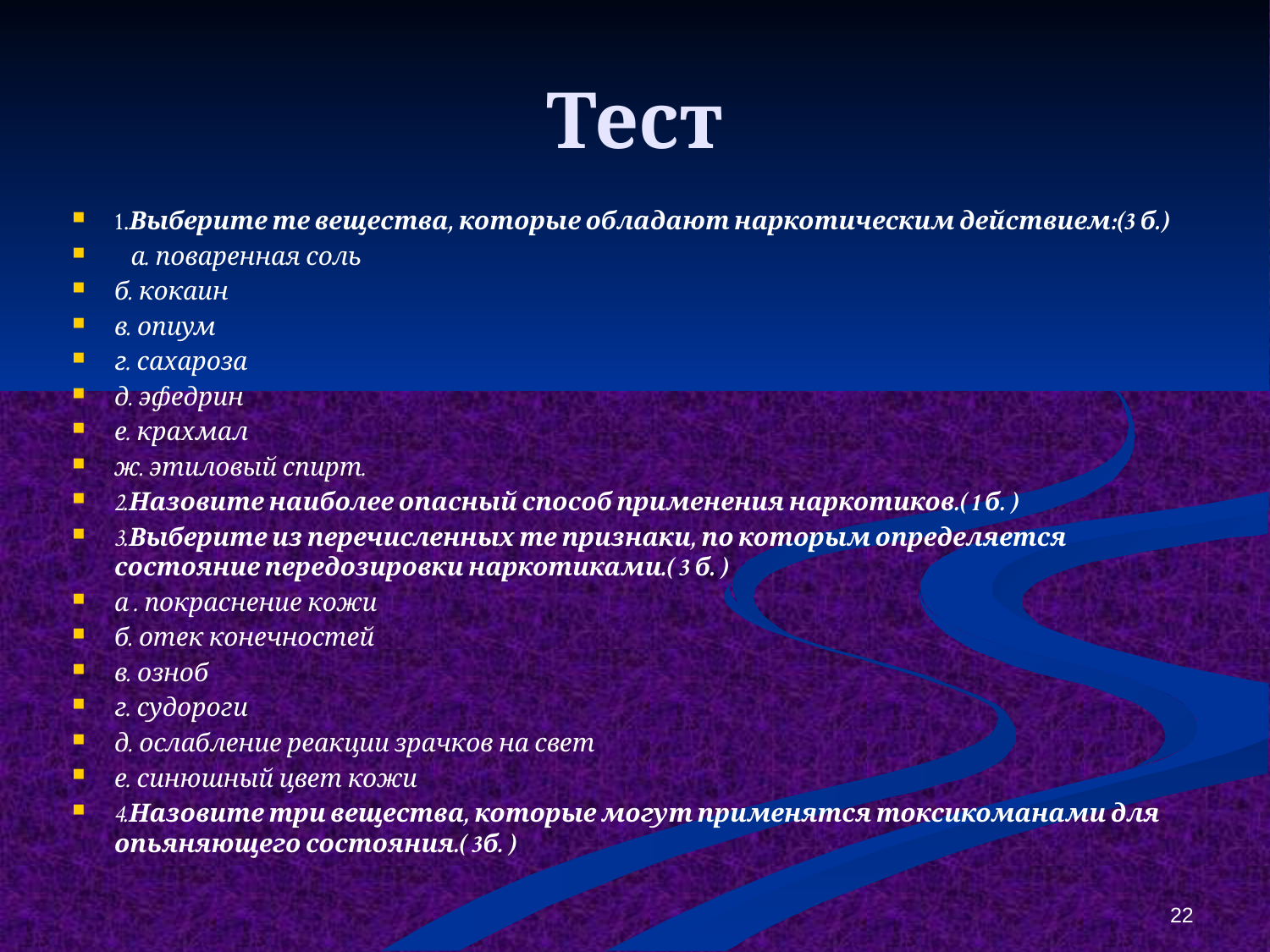

# Тест
1.Выберите те вещества, которые обладают наркотическим действием:(3 б.)
   а. поваренная соль
б. кокаин
в. опиум
г. сахароза
д. эфедрин
е. крахмал
ж. этиловый спирт.
2.Назовите наиболее опасный способ применения наркотиков.( 1 б. )
3.Выберите из перечисленных те признаки, по которым определяется состояние передозировки наркотиками.( 3 б. )
а . покраснение кожи
б. отек конечностей
в. озноб
г. судороги
д. ослабление реакции зрачков на свет
е. синюшный цвет кожи
4.Назовите три вещества, которые могут применятся токсикоманами для опьяняющего состояния.( 3б. )

22